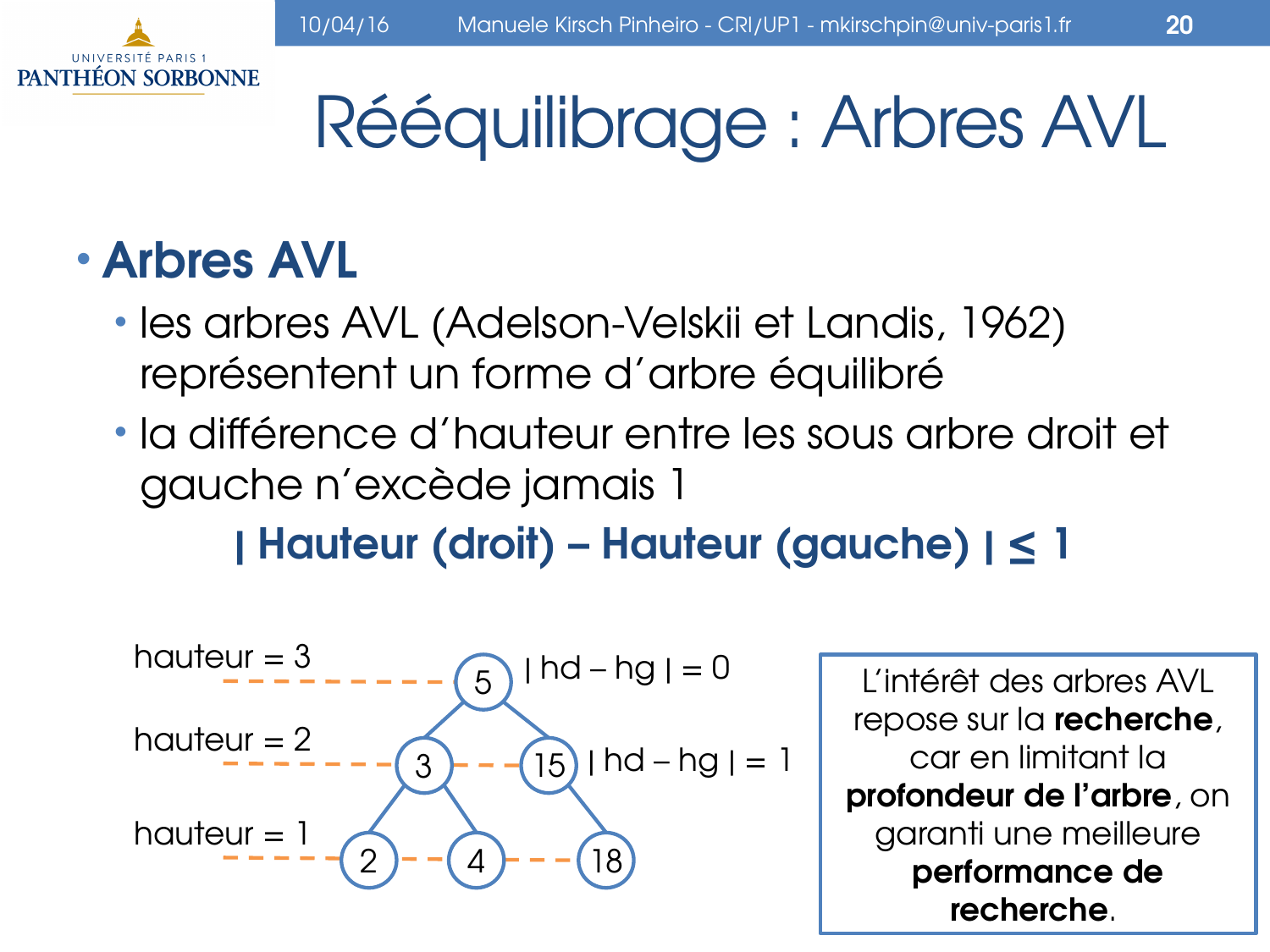

10/04/16
Manuele Kirsch Pinheiro - CRI/UP1 - mkirschpin@univ-paris1.fr
20
# Rééquilibrage : Arbres AVL
Arbres AVL
les arbres AVL (Adelson-Velskii et Landis, 1962) représentent un forme d’arbre équilibré
la différence d’hauteur entre les sous arbre droit et gauche n’excède jamais 1
| Hauteur (droit) – Hauteur (gauche) | ≤ 1

hauteur = 3
 | hd – hg | = 0
5
3
15
2
4
18
L’intérêt des arbres AVL repose sur la recherche, car en limitant la profondeur de l’arbre, on garanti une meilleure performance de recherche.
hauteur = 2
 | hd – hg | = 1
hauteur = 1